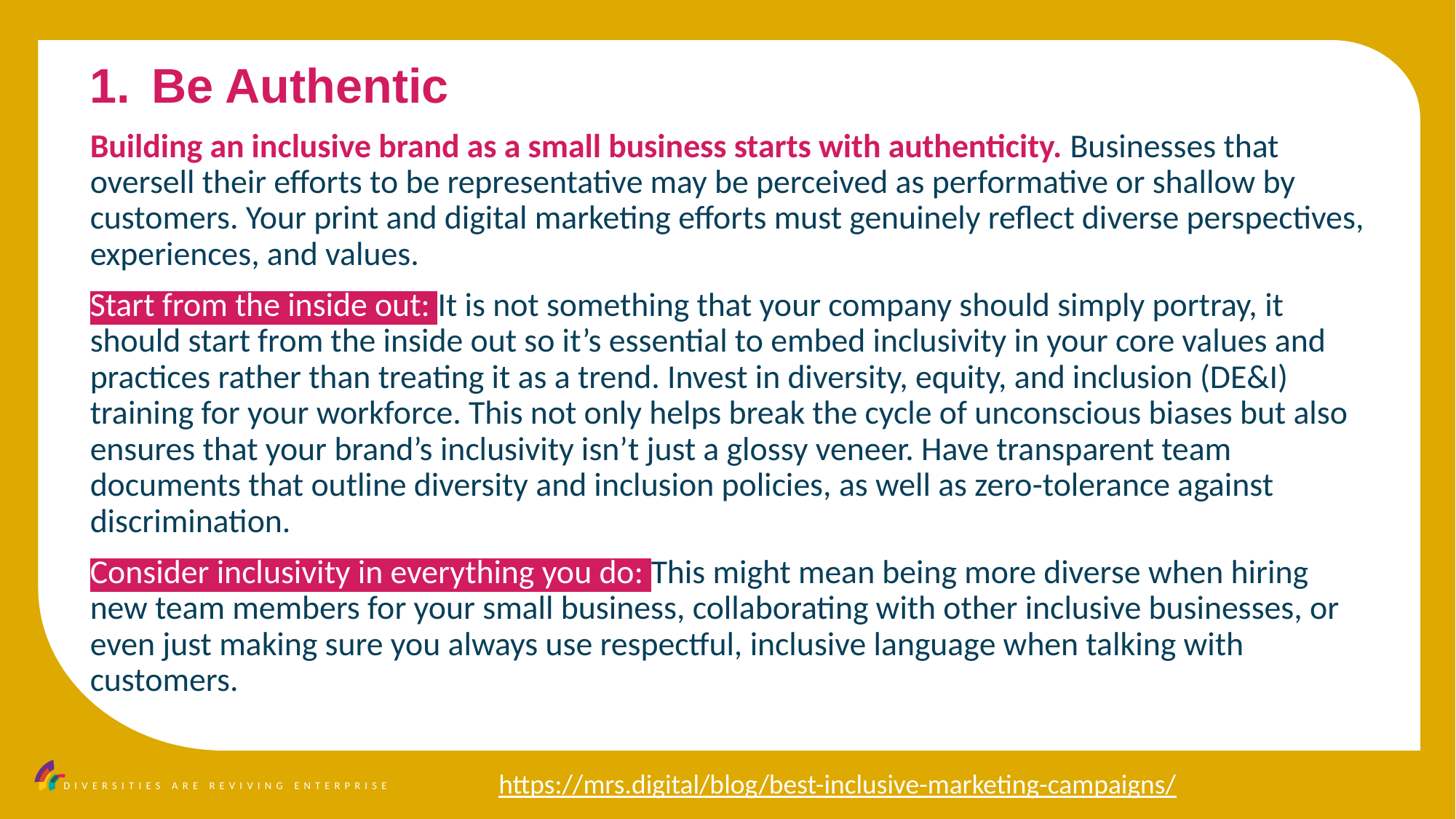

Be Authentic
Building an inclusive brand as a small business starts with authenticity. Businesses that oversell their efforts to be representative may be perceived as performative or shallow by customers. Your print and digital marketing efforts must genuinely reflect diverse perspectives, experiences, and values.
Start from the inside out: It is not something that your company should simply portray, it should start from the inside out so it’s essential to embed inclusivity in your core values and practices rather than treating it as a trend. Invest in diversity, equity, and inclusion (DE&I) training for your workforce. This not only helps break the cycle of unconscious biases but also ensures that your brand’s inclusivity isn’t just a glossy veneer. Have transparent team documents that outline diversity and inclusion policies, as well as zero-tolerance against discrimination.
Consider inclusivity in everything you do: This might mean being more diverse when hiring new team members for your small business, collaborating with other inclusive businesses, or even just making sure you always use respectful, inclusive language when talking with customers.
https://mrs.digital/blog/best-inclusive-marketing-campaigns/